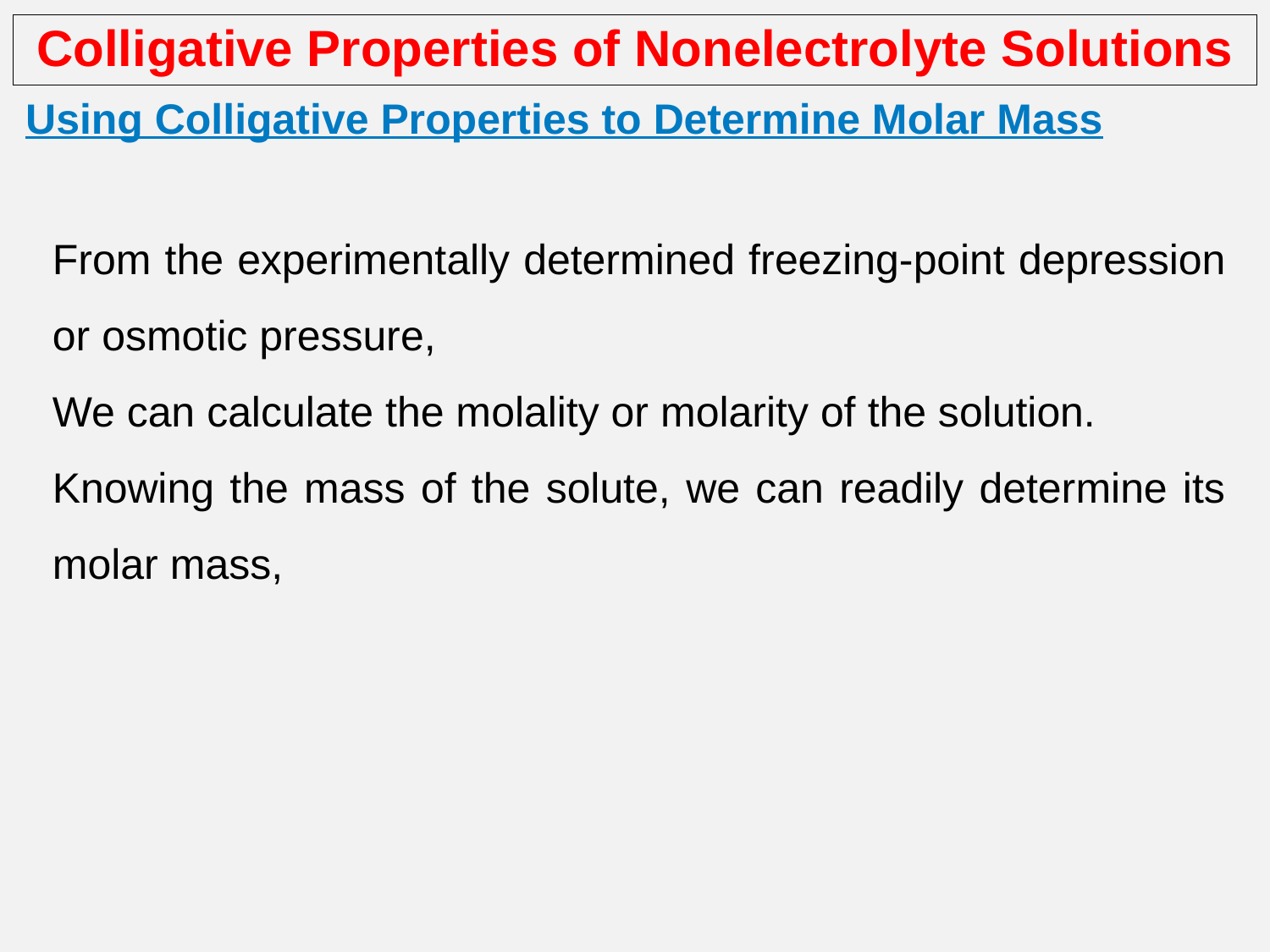

# Colligative Properties of Nonelectrolyte Solutions
Using Colligative Properties to Determine Molar Mass
From the experimentally determined freezing-point depression or osmotic pressure,
We can calculate the molality or molarity of the solution.
Knowing the mass of the solute, we can readily determine its molar mass,